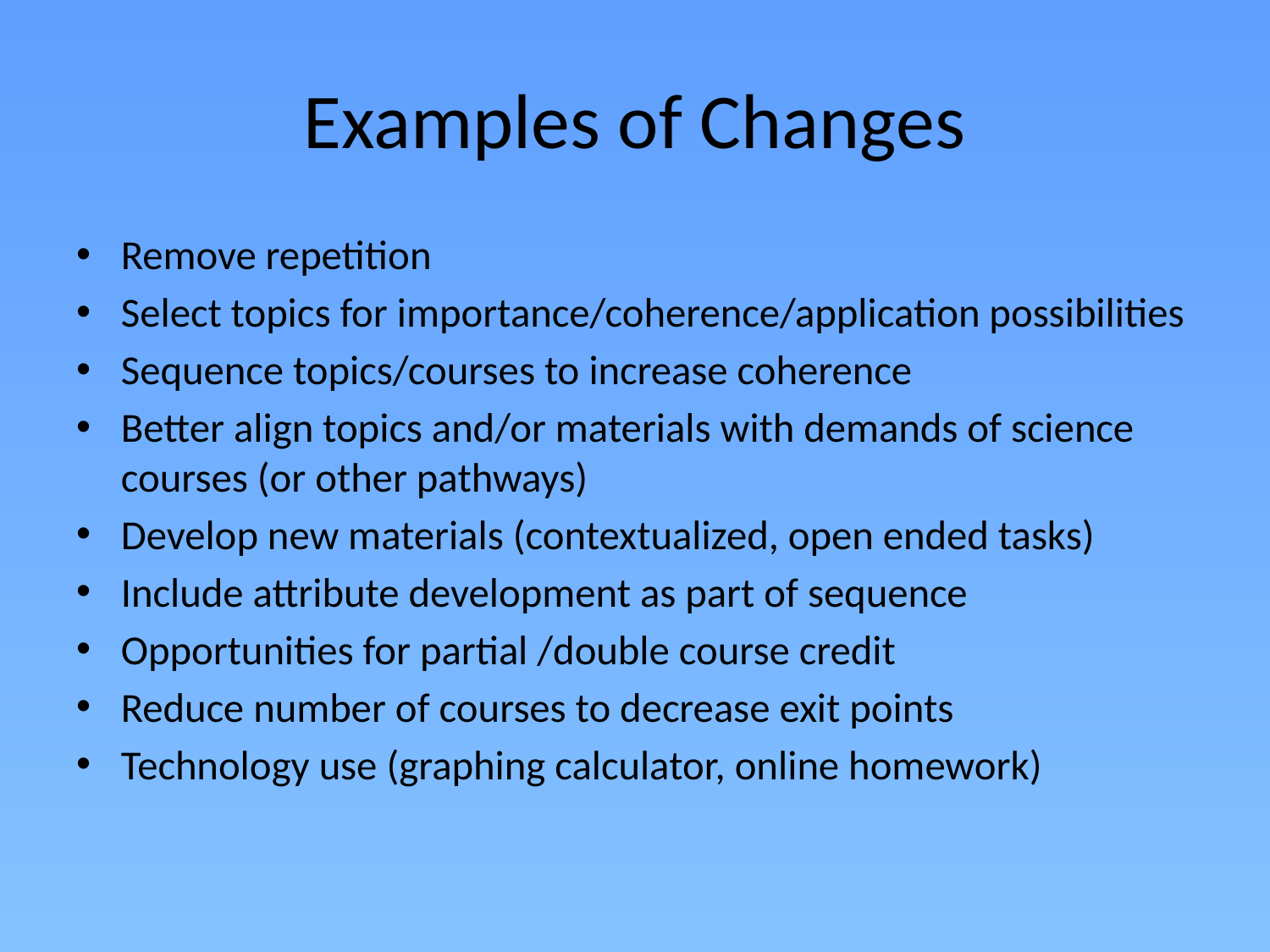

# Examples of Changes
Remove repetition
Select topics for importance/coherence/application possibilities
Sequence topics/courses to increase coherence
Better align topics and/or materials with demands of science courses (or other pathways)
Develop new materials (contextualized, open ended tasks)
Include attribute development as part of sequence
Opportunities for partial /double course credit
Reduce number of courses to decrease exit points
Technology use (graphing calculator, online homework)